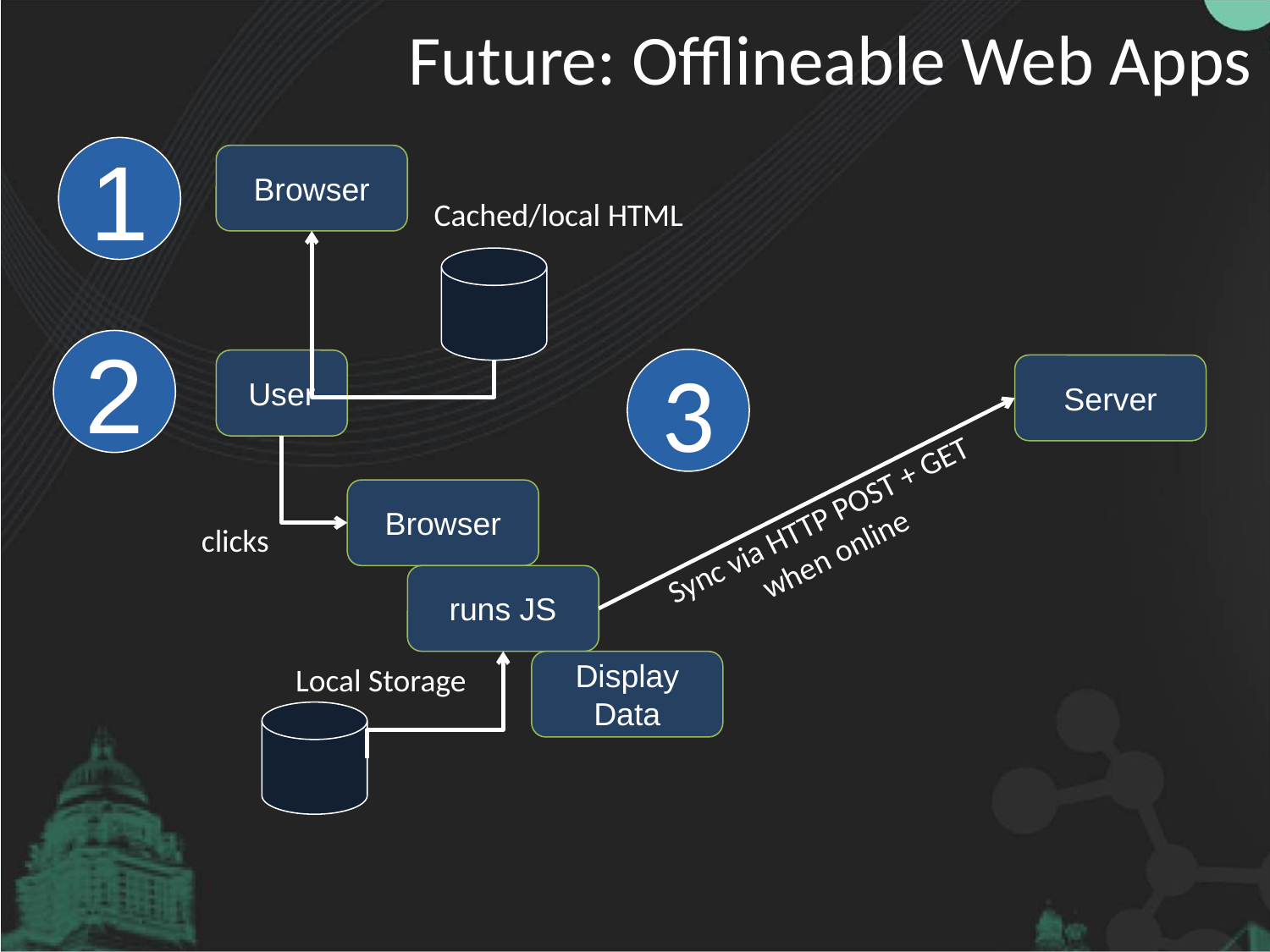

Future: Offlineable Web Apps
1
Browser
Cached/local HTML

2
3
User
Server
Sync via HTTP POST + GET
when online
clicks
Browser
runs JS
Display Data
Local Storage